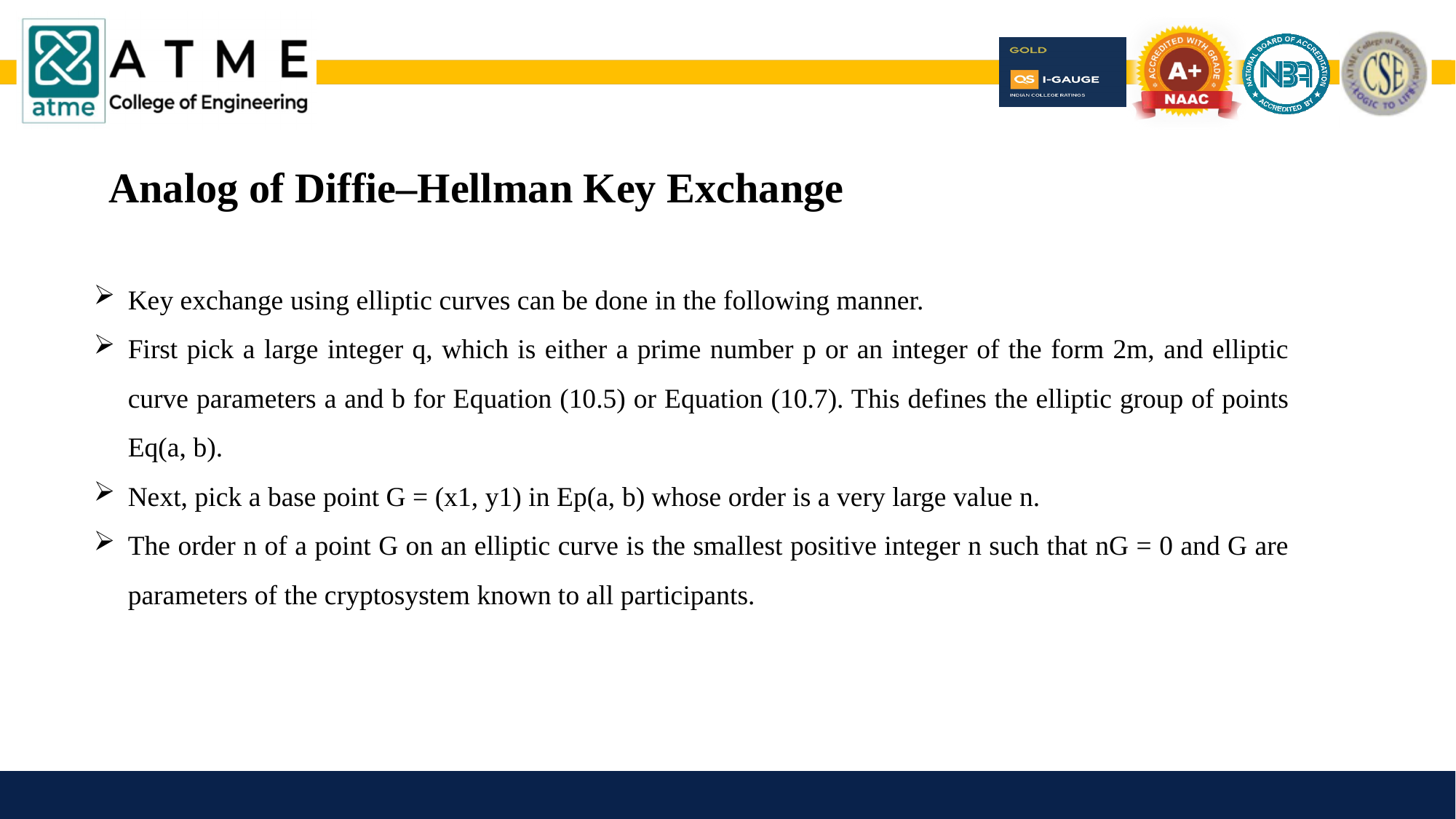

Analog of Diffie–Hellman Key Exchange
Key exchange using elliptic curves can be done in the following manner.
First pick a large integer q, which is either a prime number p or an integer of the form 2m, and elliptic curve parameters a and b for Equation (10.5) or Equation (10.7). This defines the elliptic group of points Eq(a, b).
Next, pick a base point G = (x1, y1) in Ep(a, b) whose order is a very large value n.
The order n of a point G on an elliptic curve is the smallest positive integer n such that nG = 0 and G are parameters of the cryptosystem known to all participants.